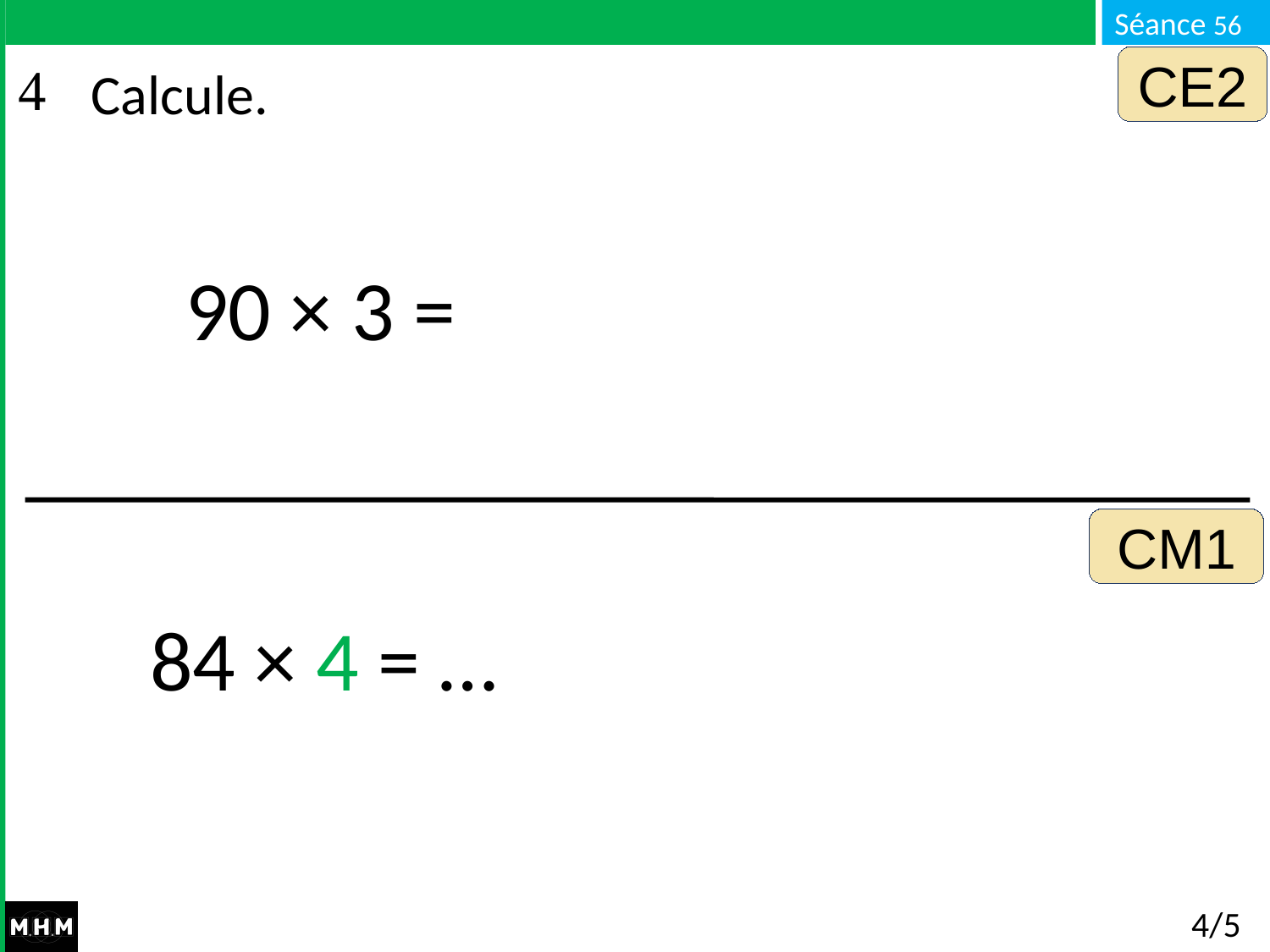

CE2
# Calcule.
90 × 3 =

CM1
84 × 4 = …
4/5